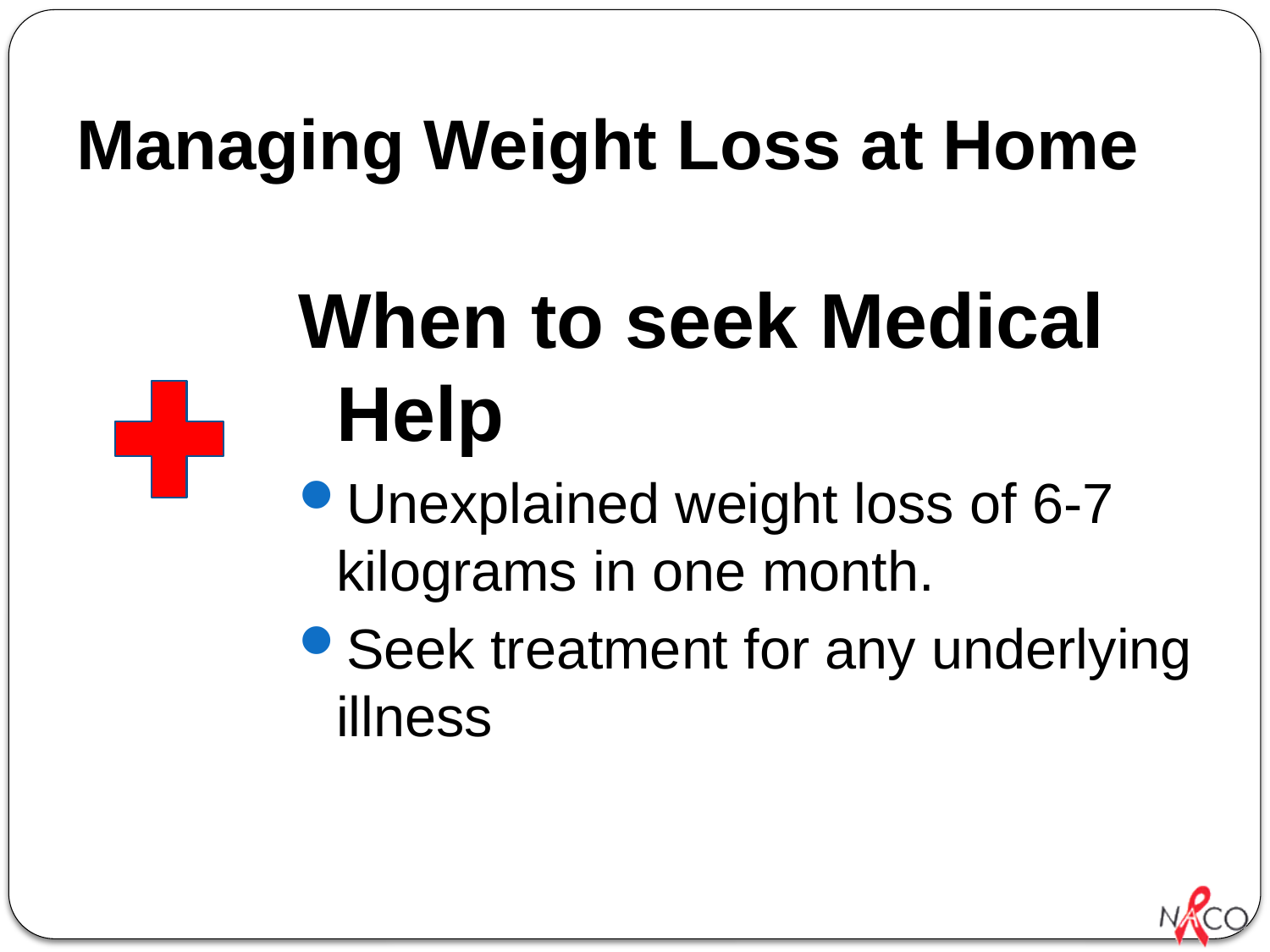

# Managing Weight Loss at Home
When to seek Medical Help
Unexplained weight loss of 6-7 kilograms in one month.
Seek treatment for any underlying illness